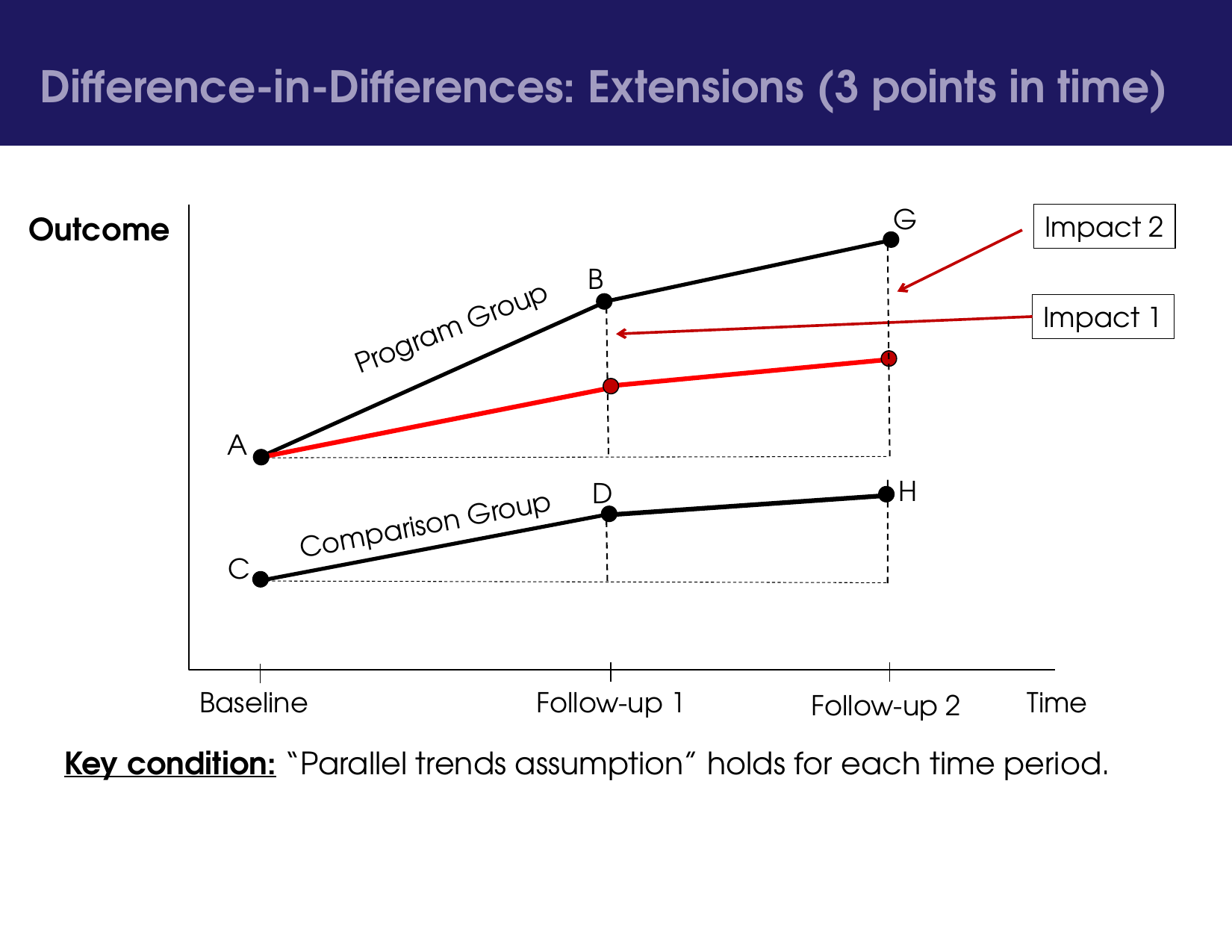

Difference-in-Differences: Extensions (3 points in time)
G

Impact 2
Outcome

B

Impact 1

Program Group

A

H
D

Comparison Group

C

Follow-up 1
Time
Follow-up 2
Baseline
Key condition: “Parallel trends assumption” holds for each time period.